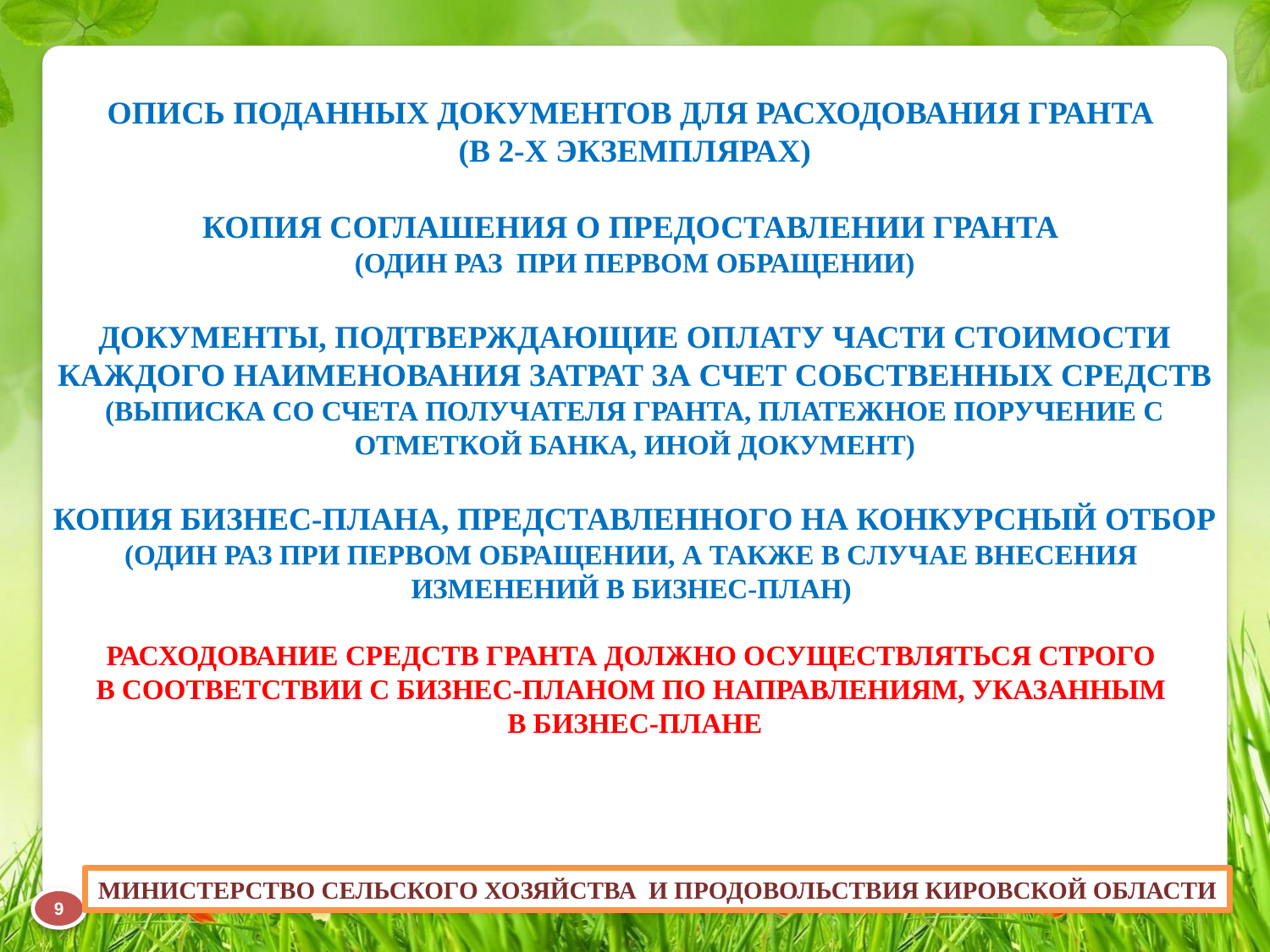

ОПИСЬ ПОДАННЫХ ДОКУМЕНТОВ ДЛЯ РАСХОДОВАНИЯ ГРАНТА
(В 2-Х ЭКЗЕМПЛЯРАХ)

КОПИЯ СОГЛАШЕНИЯ О ПРЕДОСТАВЛЕНИИ ГРАНТА
(ОДИН РАЗ  ПРИ ПЕРВОМ ОБРАЩЕНИИ)

ДОКУМЕНТЫ, ПОДТВЕРЖДАЮЩИЕ ОПЛАТУ ЧАСТИ СТОИМОСТИ КАЖДОГО НАИМЕНОВАНИЯ ЗАТРАТ ЗА СЧЕТ СОБСТВЕННЫХ СРЕДСТВ
(ВЫПИСКА СО СЧЕТА ПОЛУЧАТЕЛЯ ГРАНТА, ПЛАТЕЖНОЕ ПОРУЧЕНИЕ С ОТМЕТКОЙ БАНКА, ИНОЙ ДОКУМЕНТ)

КОПИЯ БИЗНЕС-ПЛАНА, ПРЕДСТАВЛЕННОГО НА КОНКУРСНЫЙ ОТБОР
(ОДИН РАЗ ПРИ ПЕРВОМ ОБРАЩЕНИИ, А ТАКЖЕ В СЛУЧАЕ ВНЕСЕНИЯ  ИЗМЕНЕНИЙ В БИЗНЕС-ПЛАН)

РАСХОДОВАНИЕ СРЕДСТВ ГРАНТА ДОЛЖНО ОСУЩЕСТВЛЯТЬСЯ СТРОГО
В СООТВЕТСТВИИ С БИЗНЕС-ПЛАНОМ ПО НАПРАВЛЕНИЯМ, УКАЗАННЫМ
В БИЗНЕС-ПЛАНЕ

МИНИСТЕРСТВО СЕЛЬСКОГО ХОЗЯЙСТВА  И ПРОДОВОЛЬСТВИЯ КИРОВСКОЙ ОБЛАСТИ
9